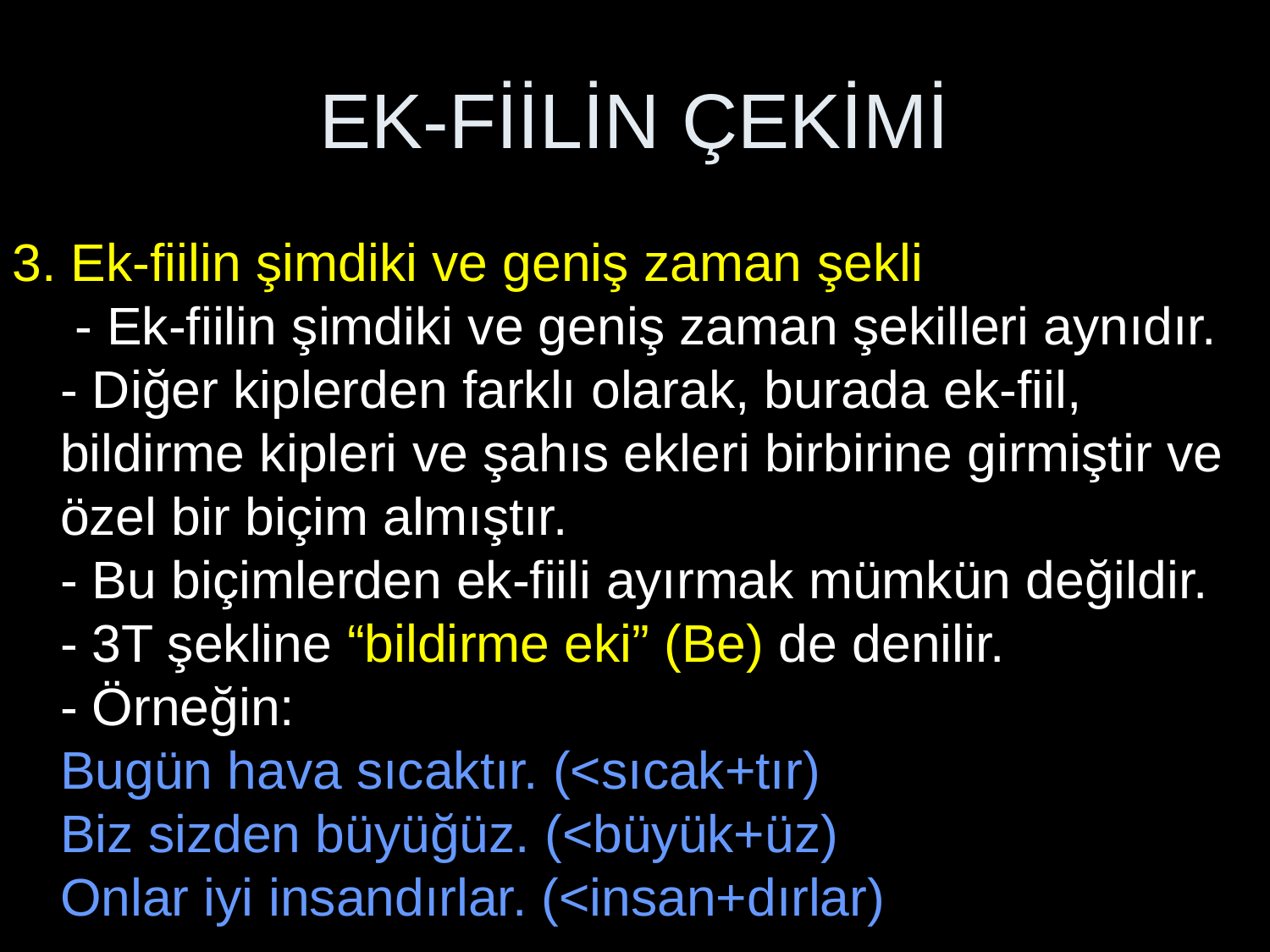

# EK-FİİLİN ÇEKİMİ
3. Ek-fiilin şimdiki ve geniş zaman şekli
 - Ek-fiilin şimdiki ve geniş zaman şekilleri aynıdır.
- Diğer kiplerden farklı olarak, burada ek-fiil, bildirme kipleri ve şahıs ekleri birbirine girmiştir ve özel bir biçim almıştır.
- Bu biçimlerden ek-fiili ayırmak mümkün değildir.
- 3T şekline “bildirme eki” (Be) de denilir.
- Örneğin:
Bugün hava sıcaktır. (<sıcak+tır)
Biz sizden büyüğüz. (<büyük+üz)
Onlar iyi insandırlar. (<insan+dırlar)